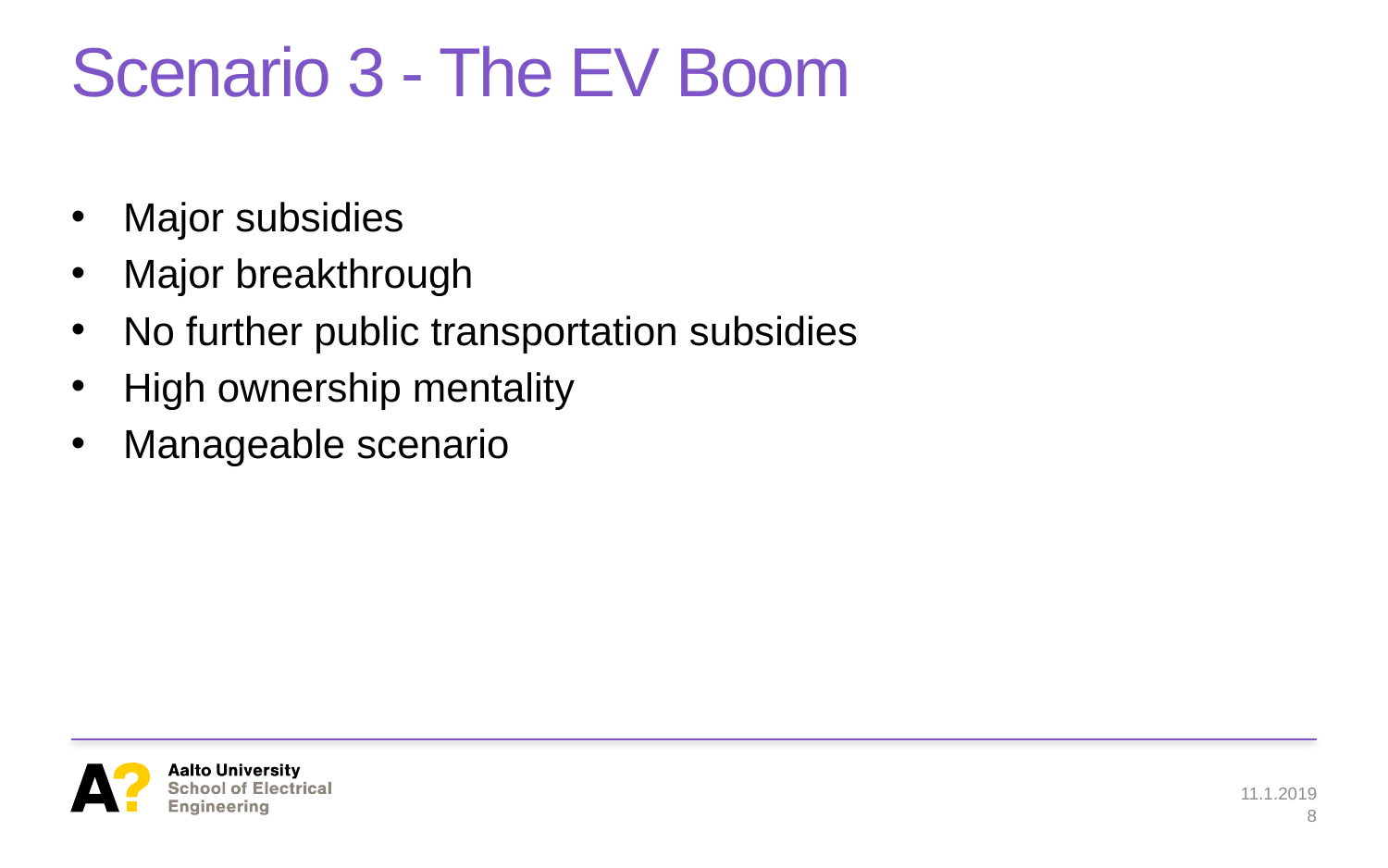

# Scenario 3 - The EV Boom
Major subsidies
Major breakthrough
No further public transportation subsidies
High ownership mentality
Manageable scenario

11.1.2019
8